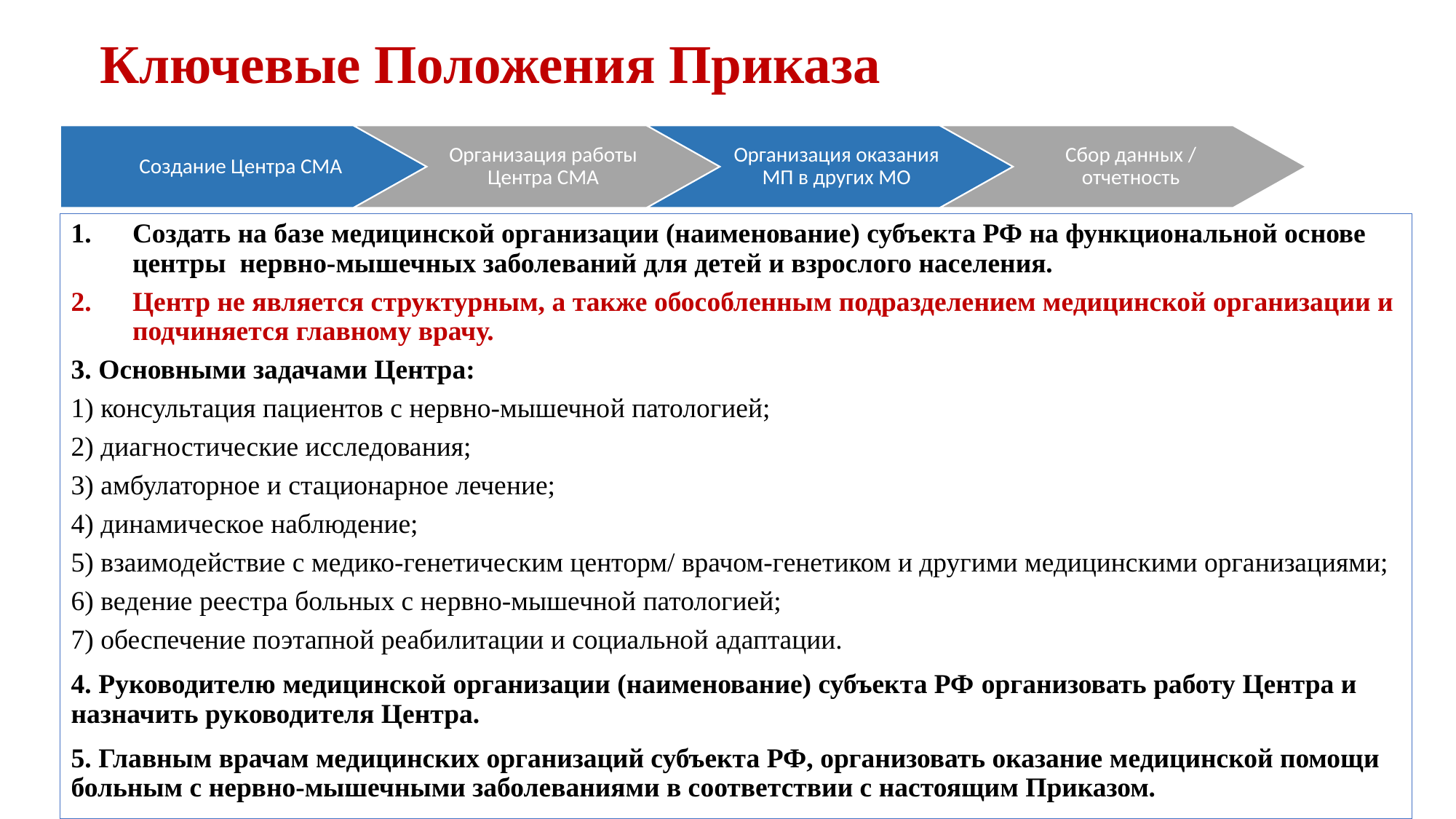

# Ключевые Положения Приказа
Создание Центра СМА
Организация работы Центра СМА
Организация оказания МП в других МО
Сбор данных / отчетноcть
Создать на базе медицинской организации (наименование) субъекта РФ на функциональной основе центры  нервно-мышечных заболеваний для детей и взрослого населения.
Центр не является структурным, а также обособленным подразделением медицинской организации и подчиняется главному врачу.
3. Основными задачами Центра:
1) консультация пациентов с нервно-мышечной патологией;
2) диагностические исследования;
3) амбулаторное и стационарное лечение;
4) динамическое наблюдение;
5) взаимодействие с медико-генетическим центорм/ врачом-генетиком и другими медицинскими организациями;
6) ведение реестра больных с нервно-мышечной патологией;
7) обеспечение поэтапной реабилитации и социальной адаптации.
4. Руководителю медицинской организации (наименование) субъекта РФ организовать работу Центра и назначить руководителя Центра.
5. Главным врачам медицинских организаций субъекта РФ, организовать оказание медицинской помощи больным с нервно-мышечными заболеваниями в соответствии с настоящим Приказом.